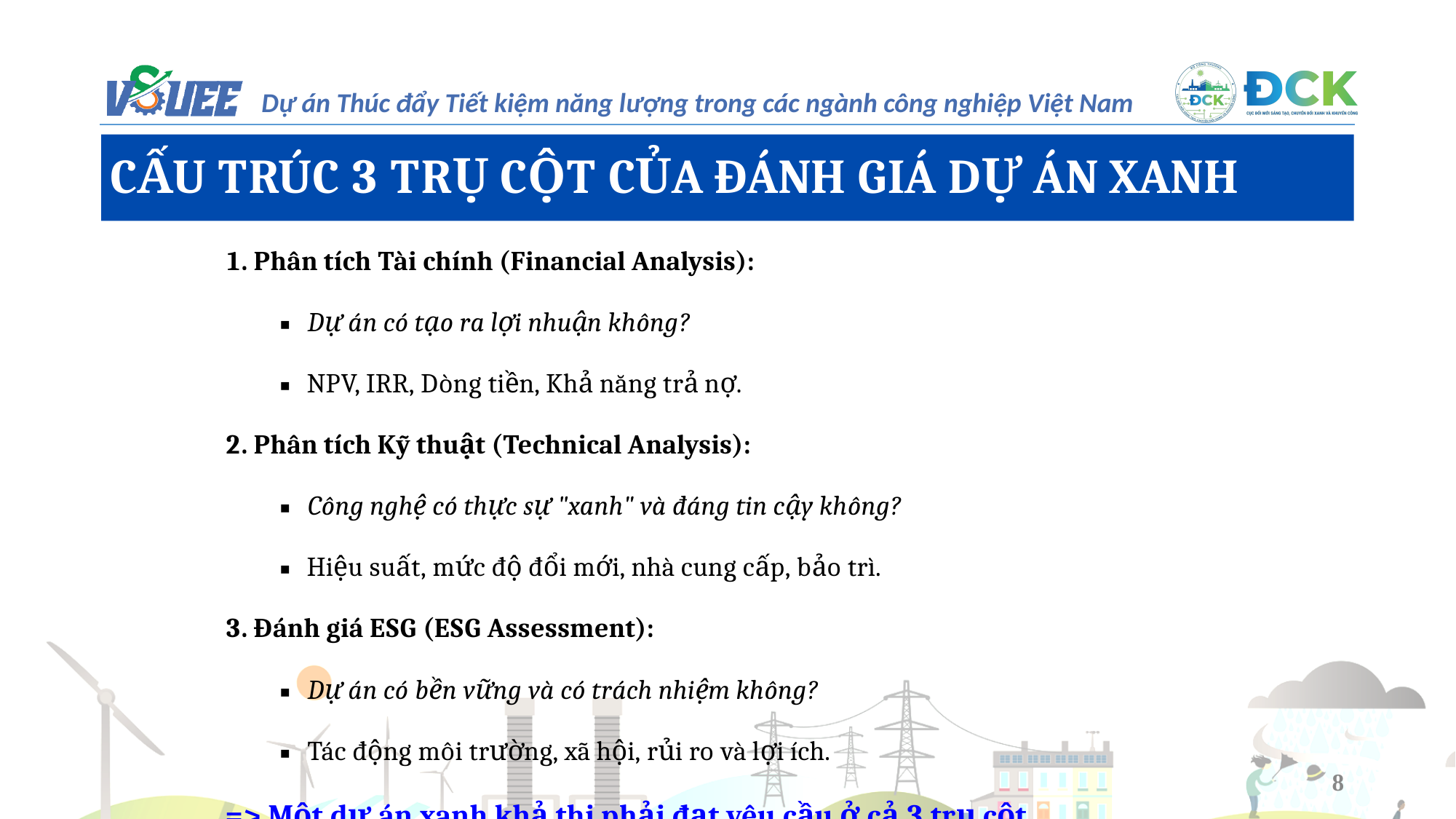

CẤU TRÚC 3 TRỤ CỘT CỦA ĐÁNH GIÁ DỰ ÁN XANH
1. Phân tích Tài chính (Financial Analysis):
Dự án có tạo ra lợi nhuận không?
NPV, IRR, Dòng tiền, Khả năng trả nợ.
2. Phân tích Kỹ thuật (Technical Analysis):
Công nghệ có thực sự "xanh" và đáng tin cậy không?
Hiệu suất, mức độ đổi mới, nhà cung cấp, bảo trì.
3. Đánh giá ESG (ESG Assessment):
Dự án có bền vững và có trách nhiệm không?
Tác động môi trường, xã hội, rủi ro và lợi ích.
=> Một dự án xanh khả thi phải đạt yêu cầu ở cả 3 trụ cột.
8